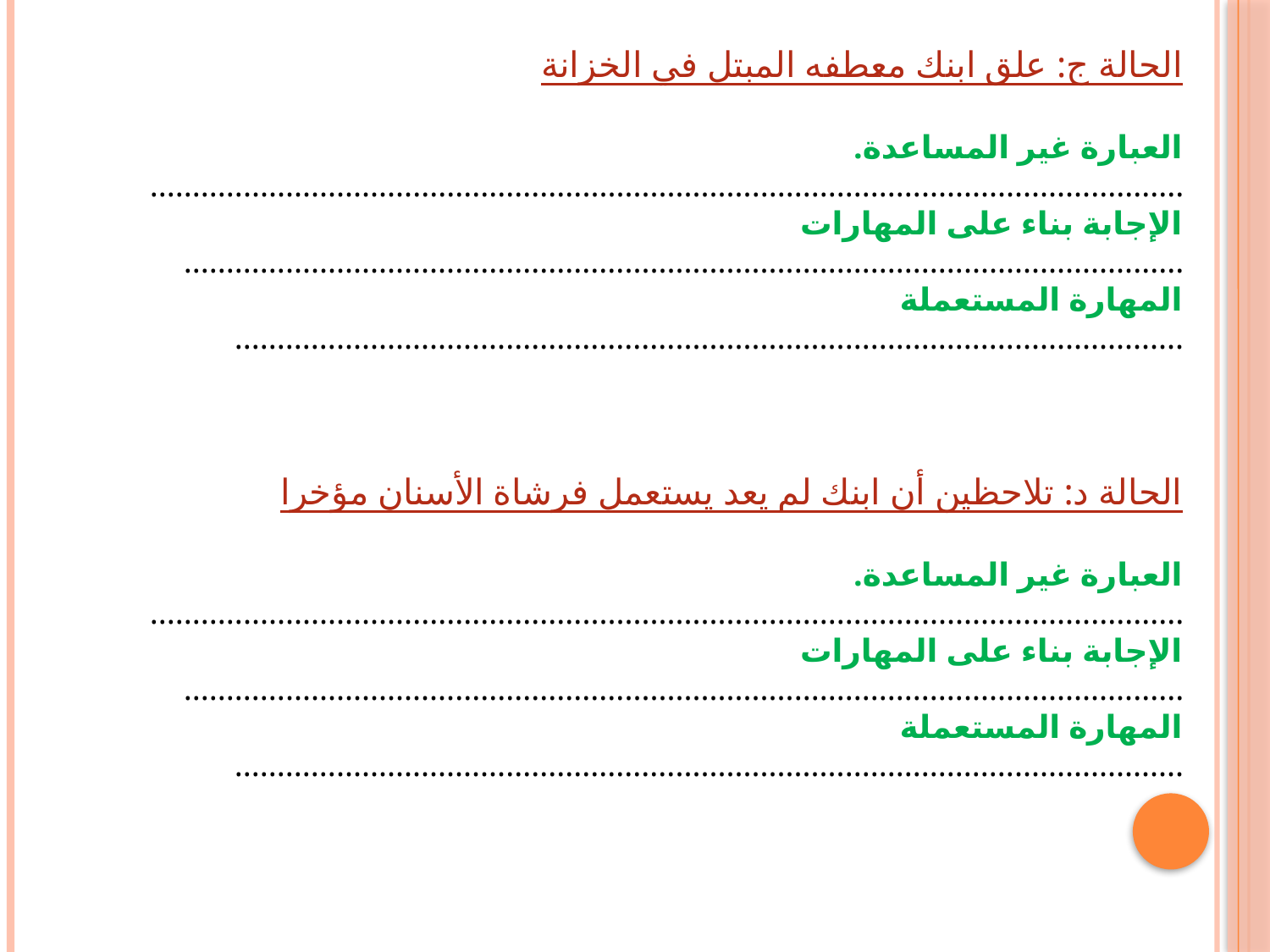

الحالة ج: علق ابنك معطفه المبتل في الخزانة

العبارة غير المساعدة.
..........................................................................................................................
الإجابة بناء على المهارات
......................................................................................................................
المهارة المستعملة
................................................................................................................

الحالة د: تلاحظين أن ابنك لم يعد يستعمل فرشاة الأسنان مؤخرا

العبارة غير المساعدة.
..........................................................................................................................
الإجابة بناء على المهارات
......................................................................................................................
المهارة المستعملة
................................................................................................................